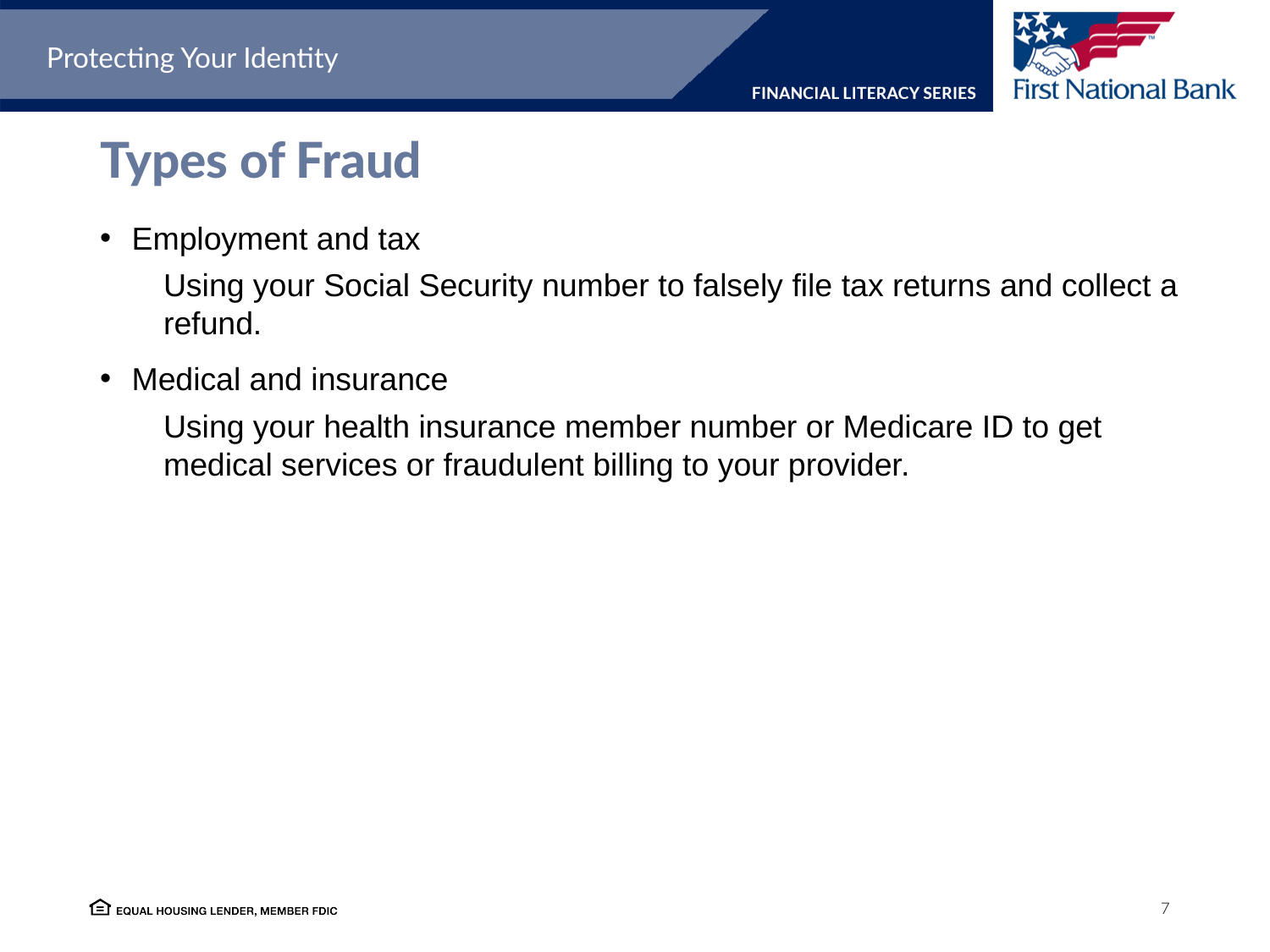

Protecting Your Identity
# Types of Fraud
Employment and tax
Using your Social Security number to falsely file tax returns and collect a refund.
Medical and insurance
Using your health insurance member number or Medicare ID to get medical services or fraudulent billing to your provider.

7